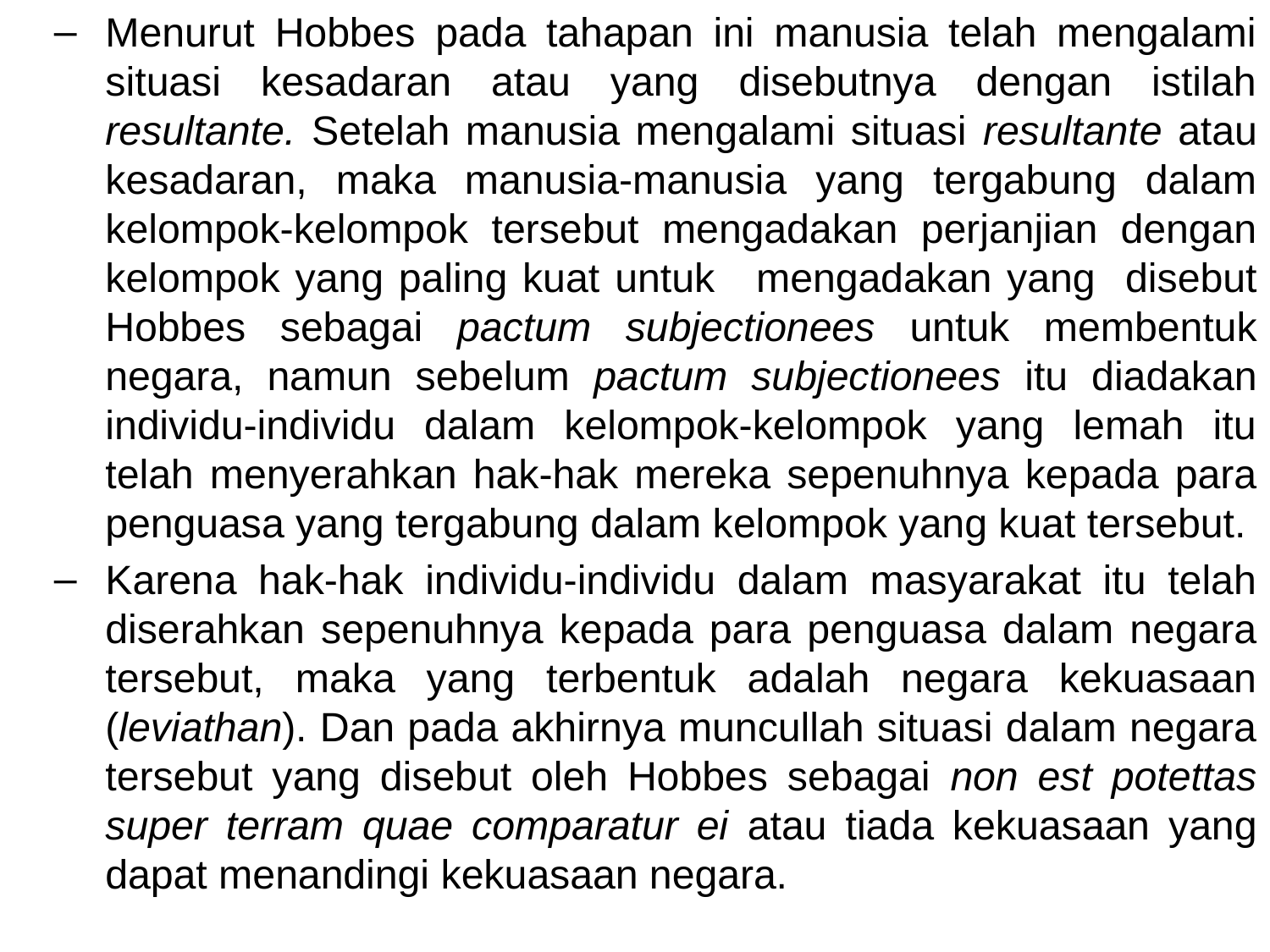

Menurut Hobbes pada tahapan ini manusia telah mengalami situasi kesadaran atau yang disebutnya dengan istilah resultante. Setelah manusia mengalami situasi resultante atau kesadaran, maka manusia-manusia yang tergabung dalam kelompok-kelompok tersebut mengadakan perjanjian dengan kelompok yang paling kuat untuk 	mengadakan yang  disebut Hobbes sebagai pactum subjectionees untuk membentuk negara, namun sebelum pactum subjectionees itu diadakan individu-individu dalam kelompok-kelompok yang lemah itu telah menyerahkan hak-hak mereka sepenuhnya kepada para penguasa yang tergabung dalam kelompok yang kuat tersebut.
Karena hak-hak individu-individu dalam masyarakat itu telah diserahkan sepenuhnya kepada para penguasa dalam negara tersebut, maka yang terbentuk adalah negara kekuasaan (leviathan). Dan pada akhirnya muncullah situasi dalam negara tersebut yang disebut oleh Hobbes sebagai non est potettas super terram quae comparatur ei atau tiada kekuasaan yang dapat menandingi kekuasaan negara.